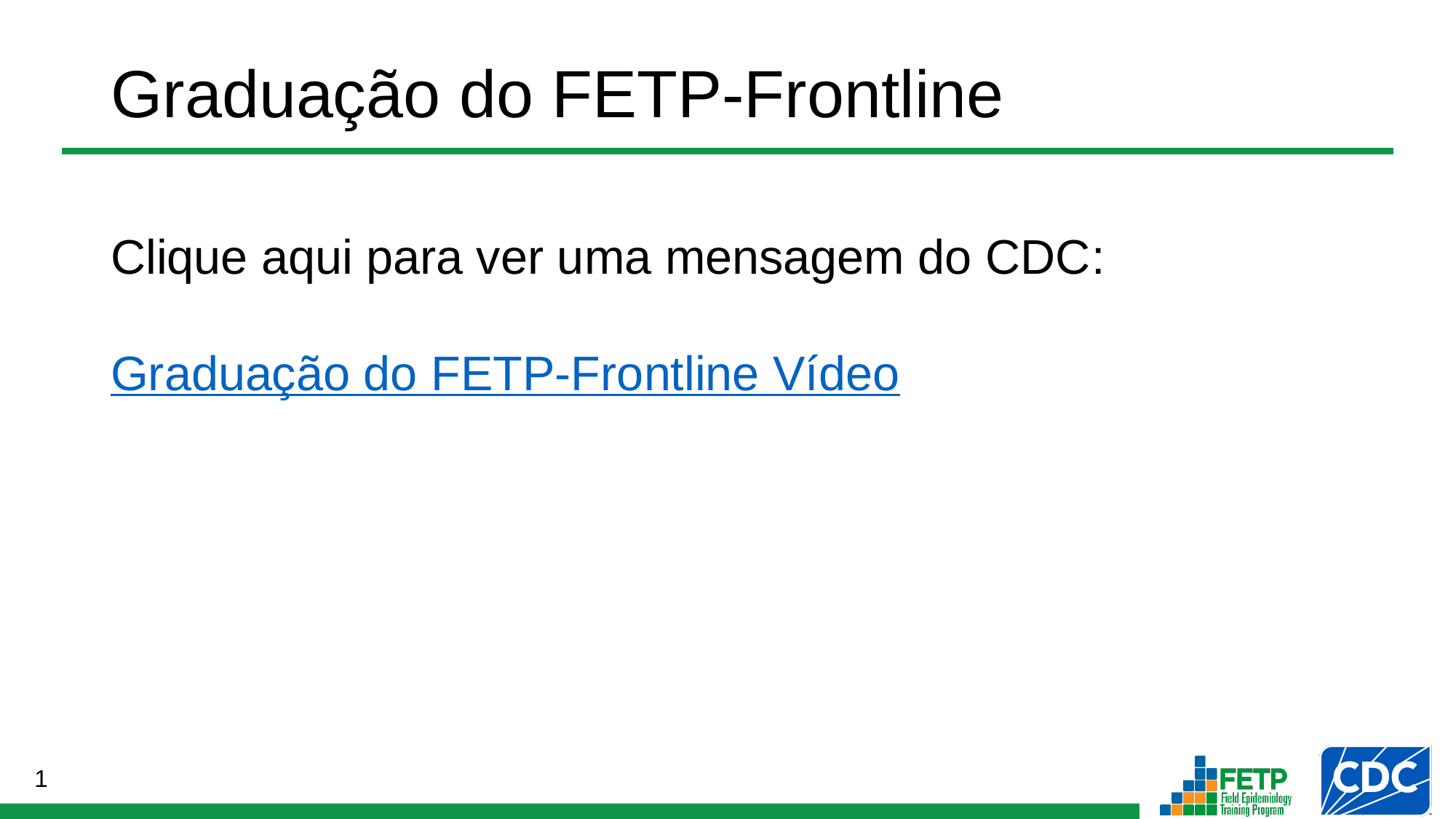

# Graduação do FETP-Frontline

Clique aqui para ver uma mensagem do CDC:

Graduação do FETP-Frontline Vídeo